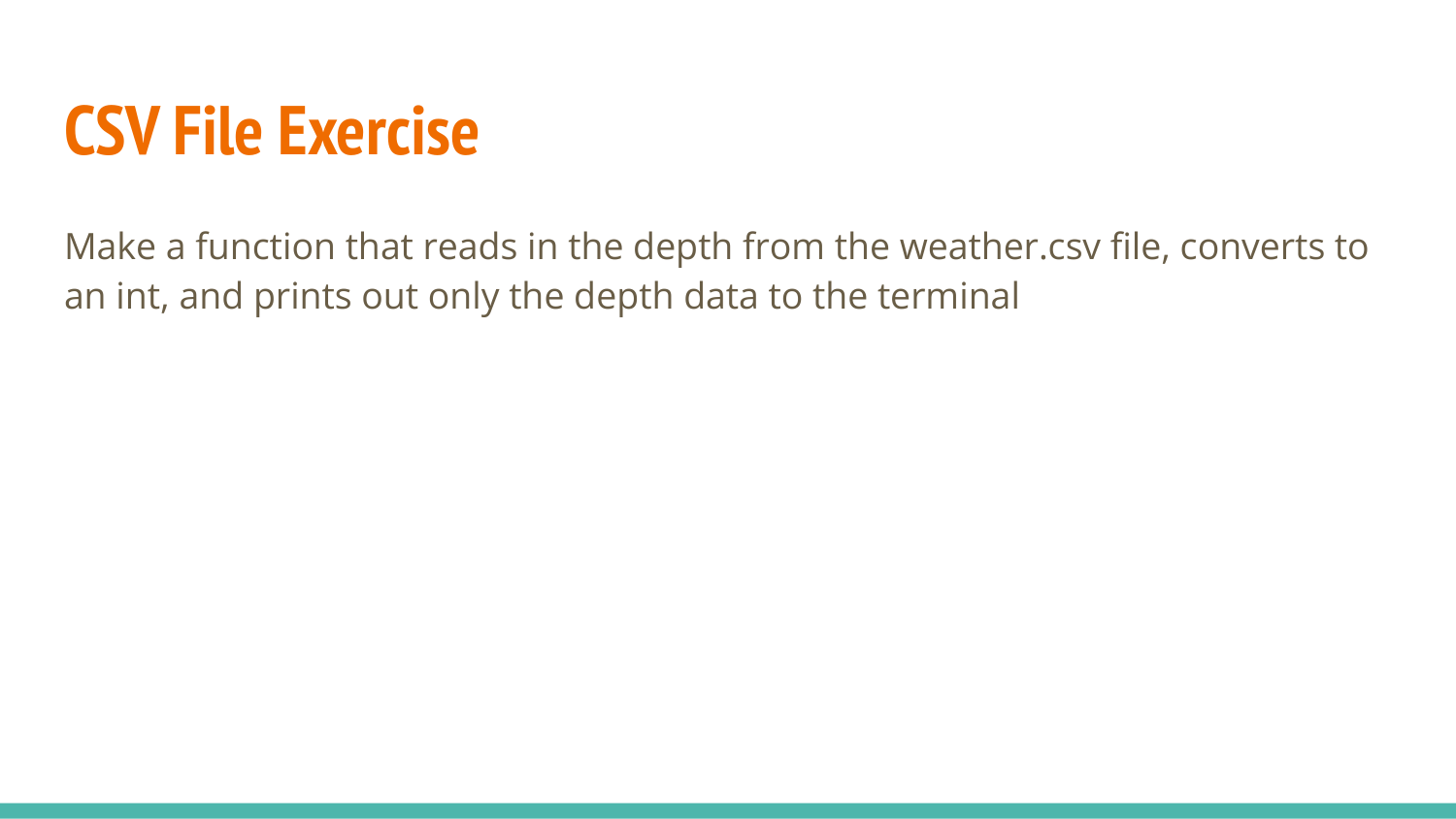

# CSV File Exercise
Make a function that reads in the depth from the weather.csv file, converts to an int, and prints out only the depth data to the terminal